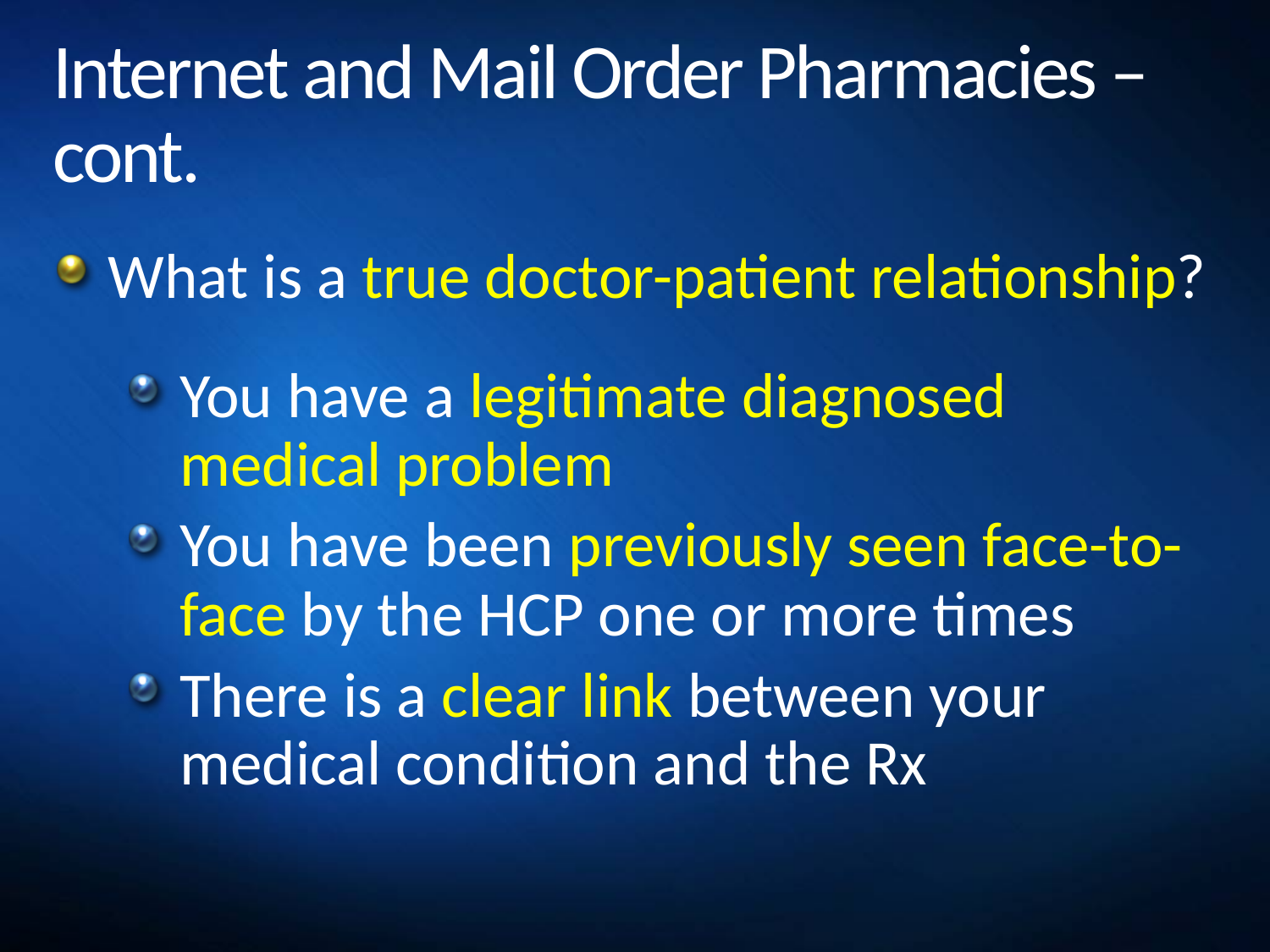

# Internet and Mail Order Pharmacies – cont.
What is a true doctor-patient relationship?

You have a legitimate diagnosed medical problem
You have been previously seen face-to-face by the HCP one or more times
There is a clear link between your medical condition and the Rx